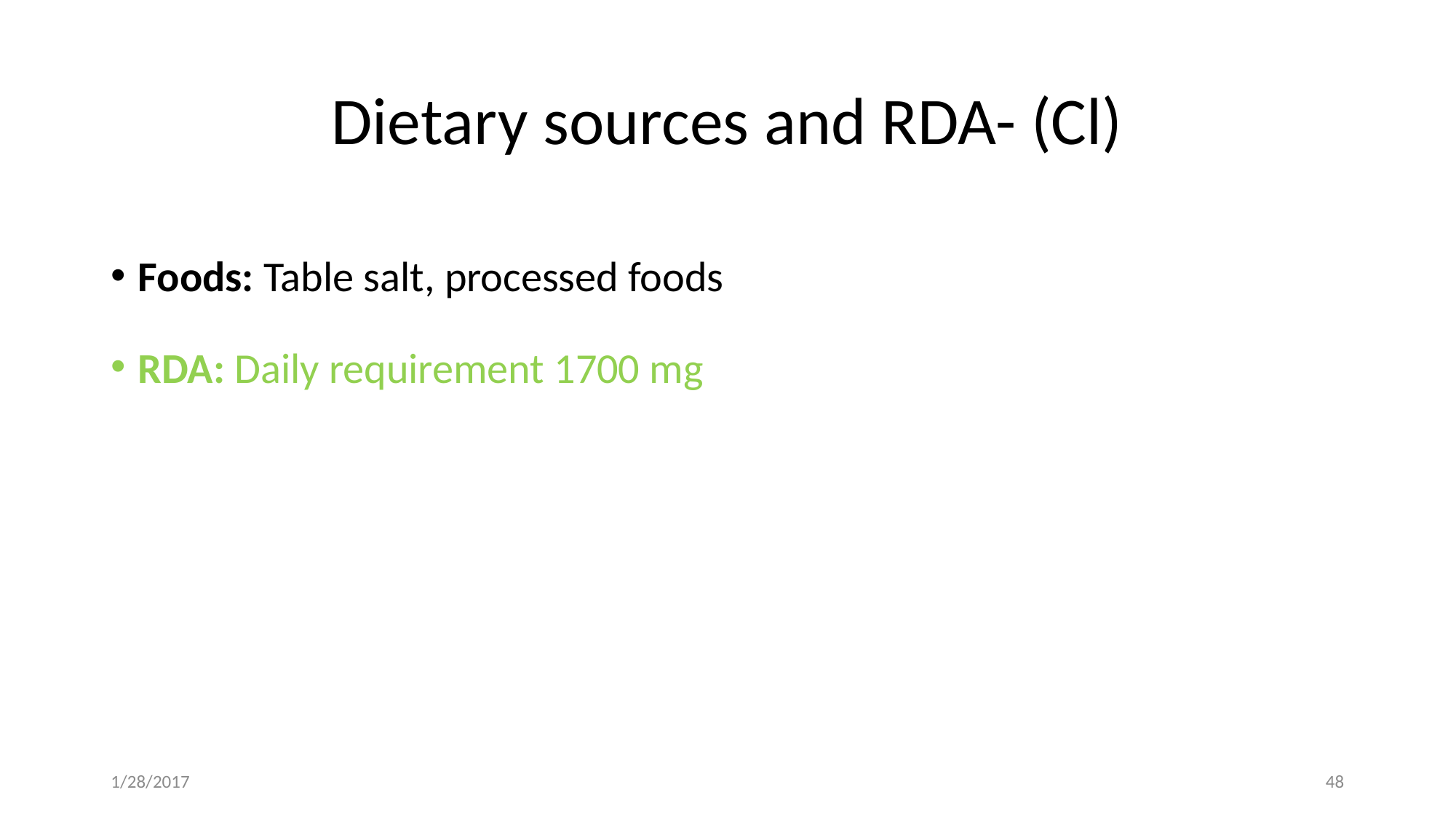

# Dietary sources and RDA- (Cl)
Foods: Table salt, processed foods
RDA: Daily requirement 1700 mg
1/28/2017
48